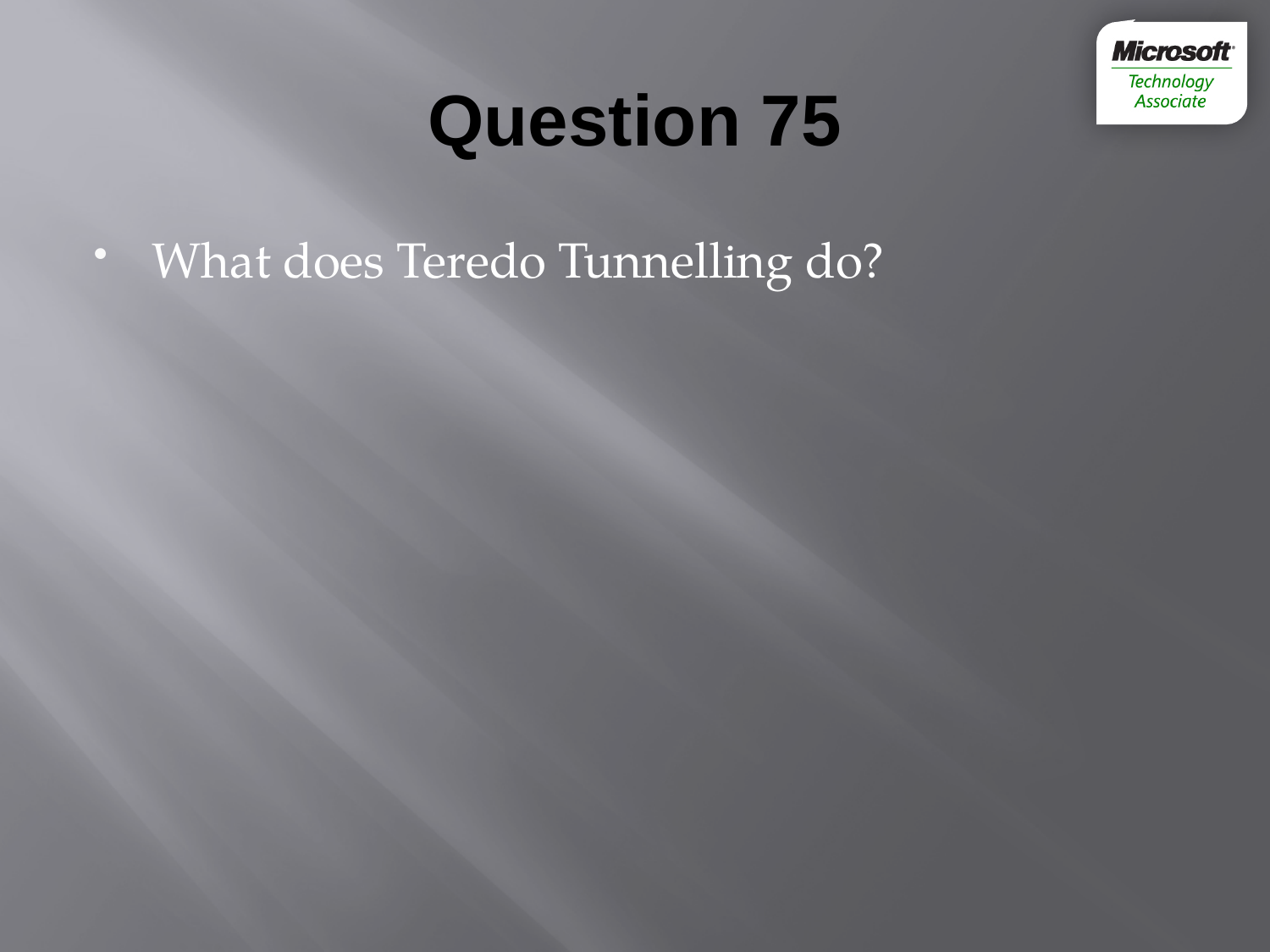

# Question 75
What does Teredo Tunnelling do?